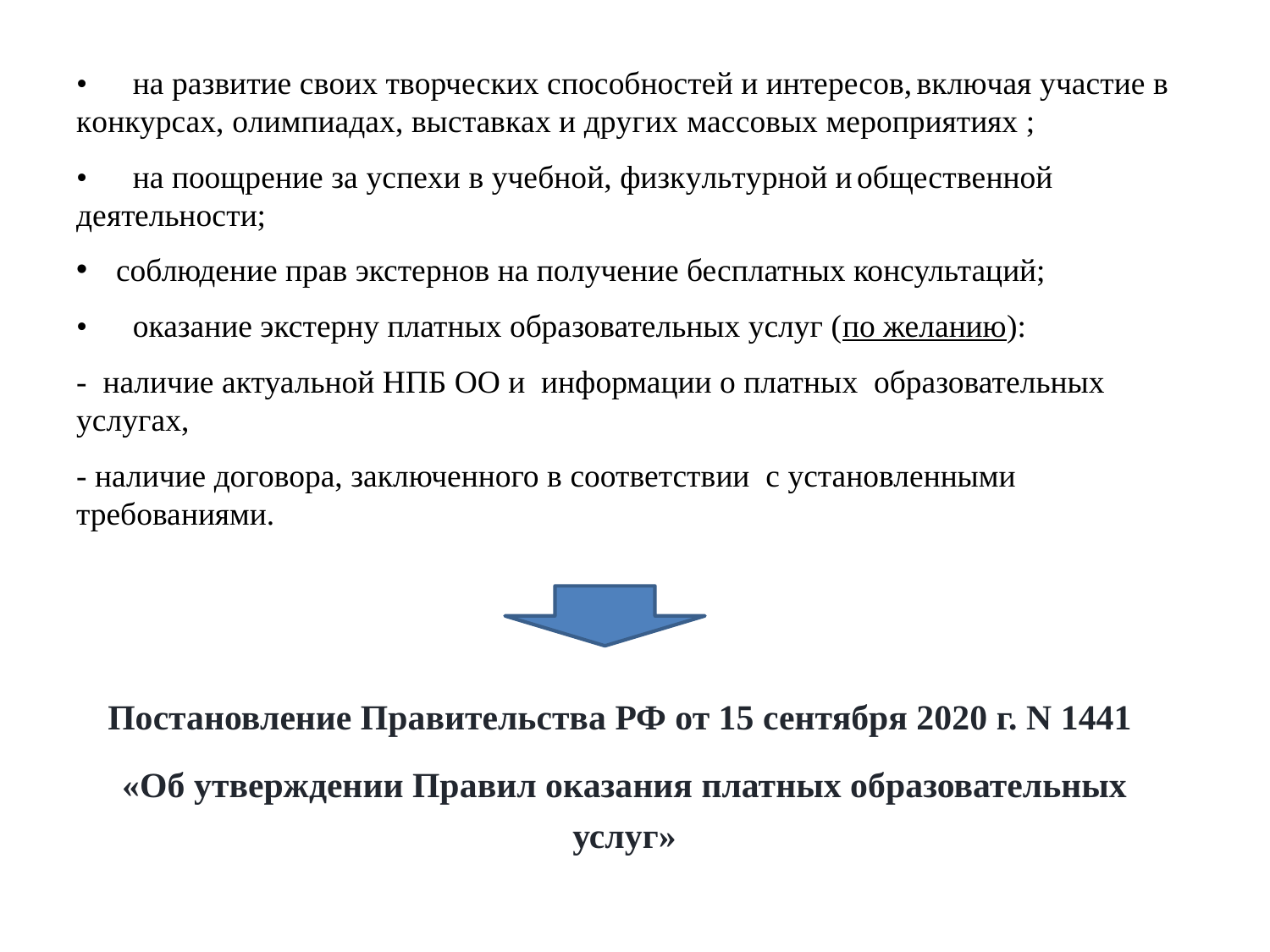

•	на развитие своих творческих способностей и интересов, включая участие в конкурсах, олимпиадах, выставках и других  массовых мероприятиях ;
•	на поощрение за успехи в учебной, физкультурной и общественной деятельности;
соблюдение прав экстернов на получение бесплатных консультаций;
•	оказание экстерну платных образовательных услуг (по желанию):
-  наличие актуальной НПБ ОО и  информации о платных  образовательных услугах,
- наличие договора, заключенного в соответствии  с установленными требованиями.

Постановление Правительства РФ от 15 сентября 2020 г. N 1441
«Об утверждении Правил оказания платных образовательных услуг»